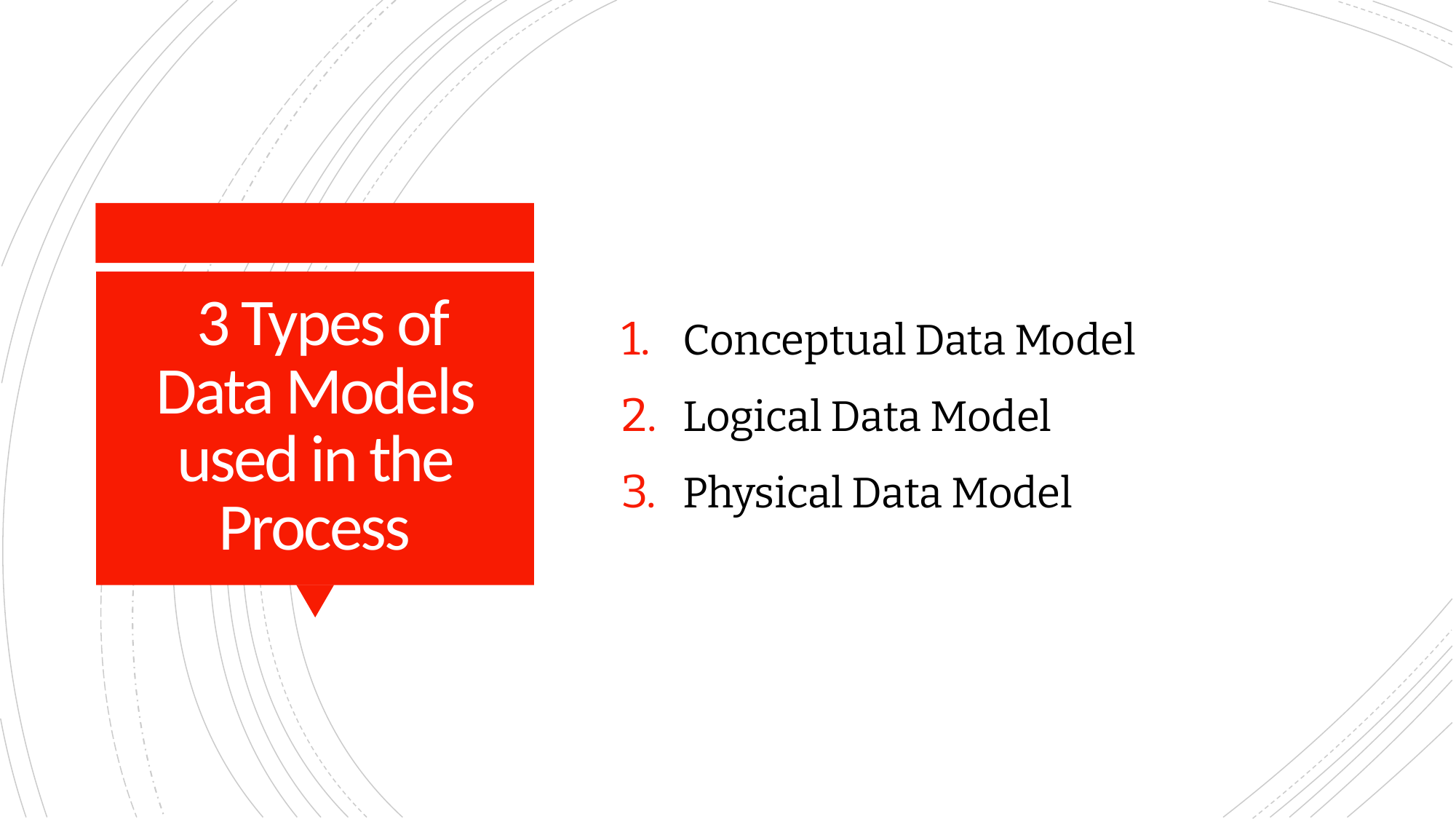

Conceptual Data Model
Logical Data Model
Physical Data Model
# 3 Types of Data Models used in the Process